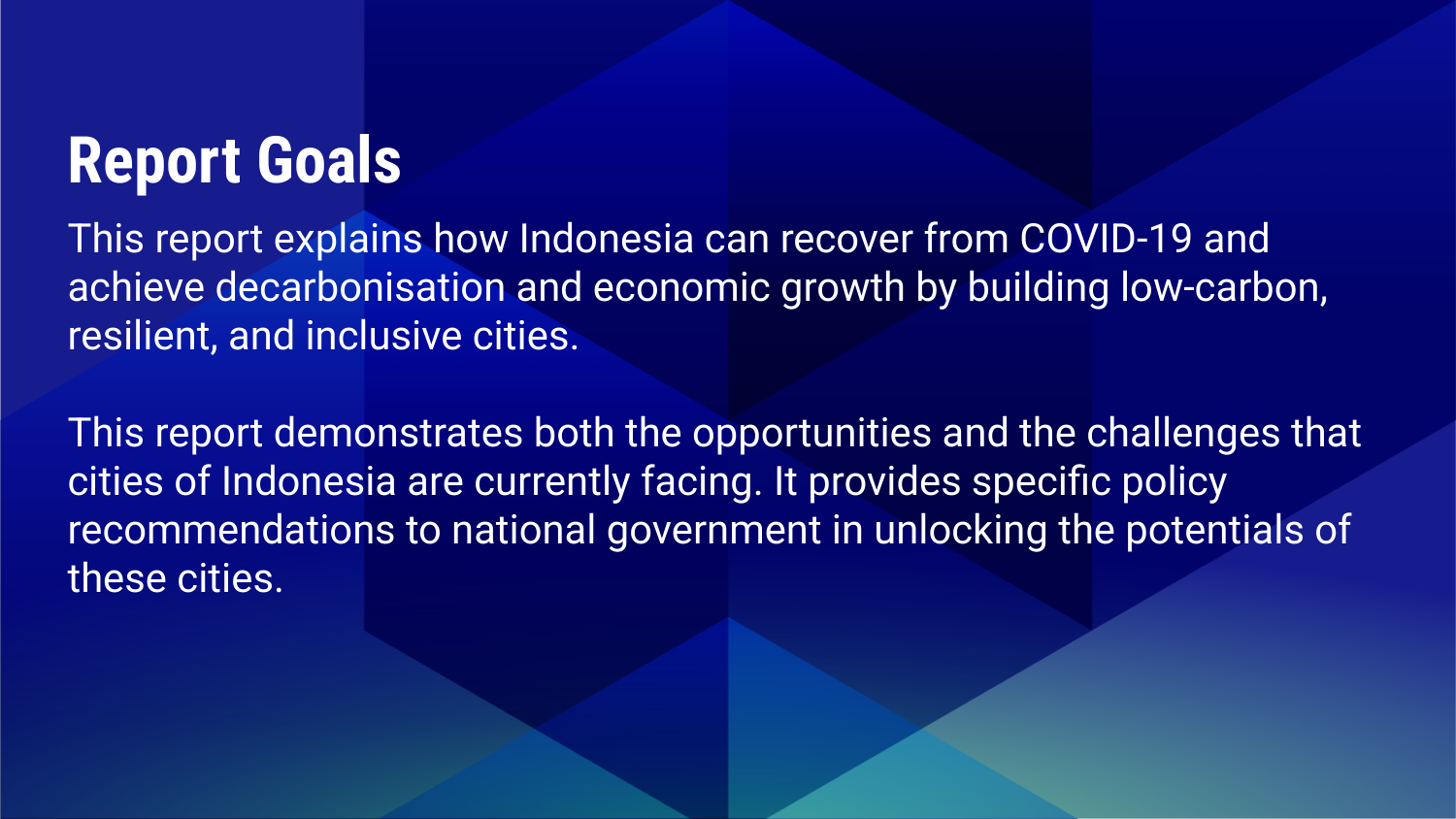

Report Goals
This report explains how Indonesia can recover from COVID-19 and achieve decarbonisation and economic growth by building low-carbon, resilient, and inclusive cities.

This report demonstrates both the opportunities and the challenges that cities of Indonesia are currently facing. It provides specific policy recommendations to national government in unlocking the potentials of these cities.